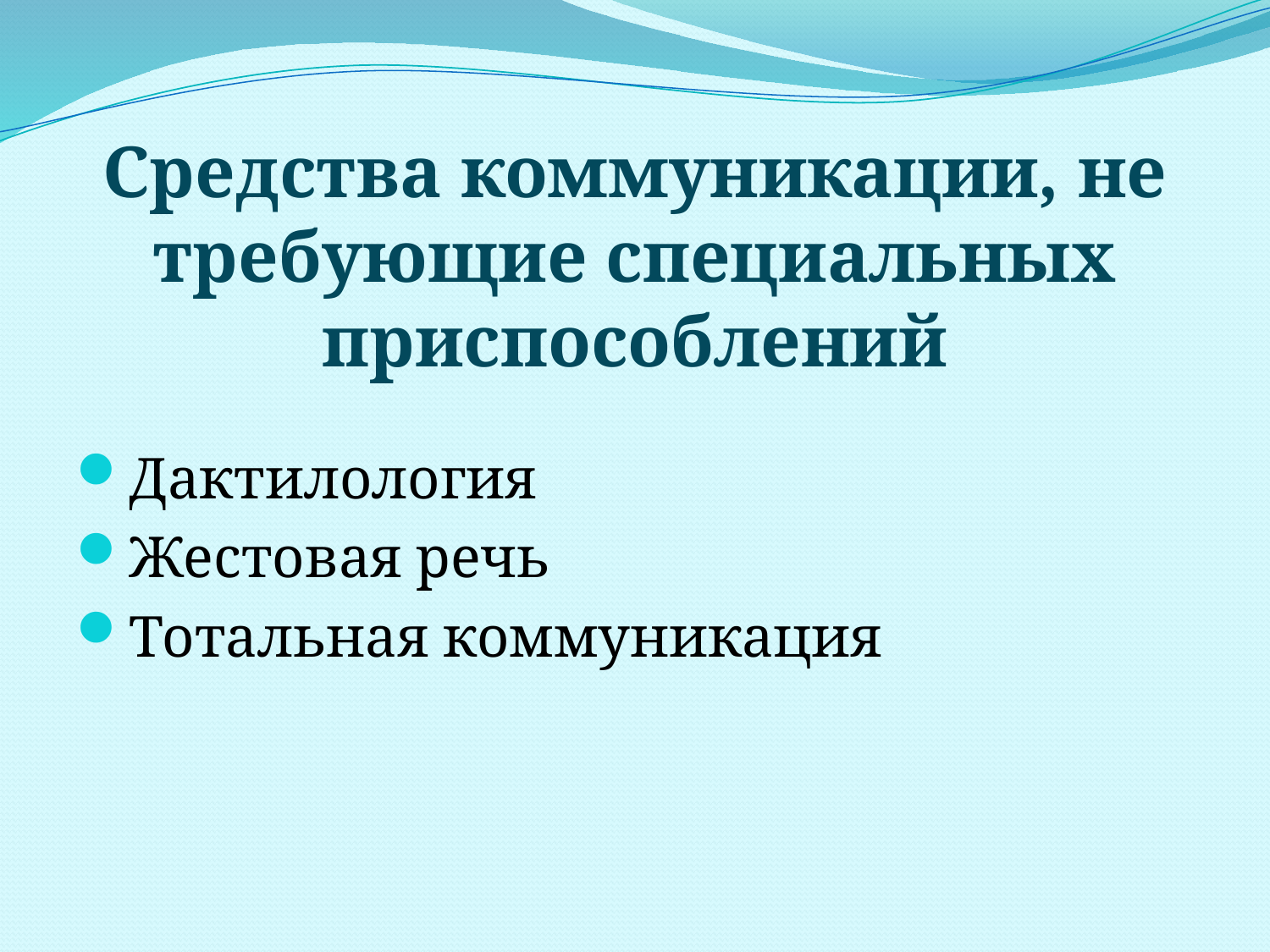

# Средства коммуникации, не требующие специальных приспособлений
Дактилология
Жестовая речь
Тотальная коммуникация